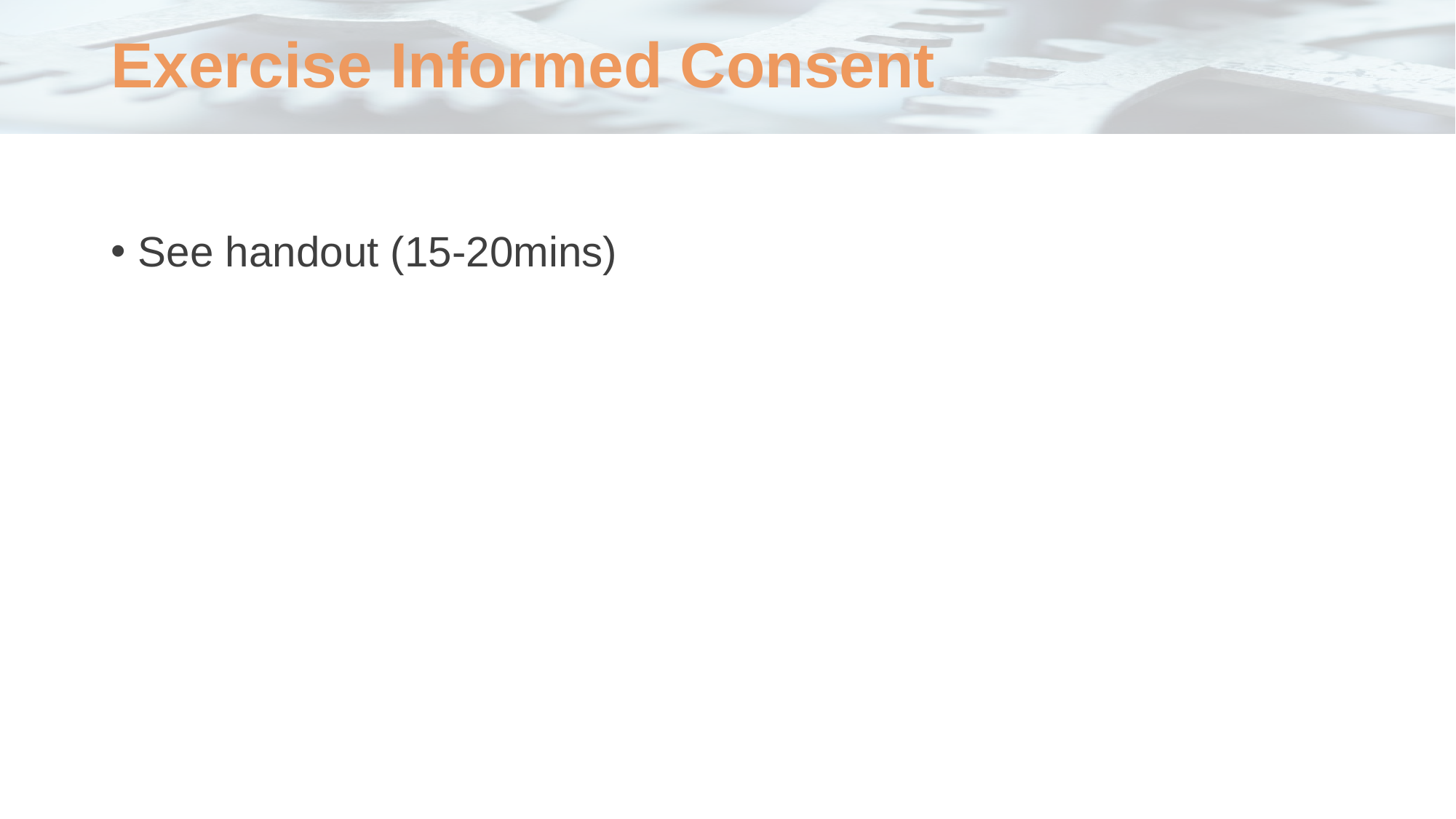

# Exercise Informed Consent
See handout (15-20mins)